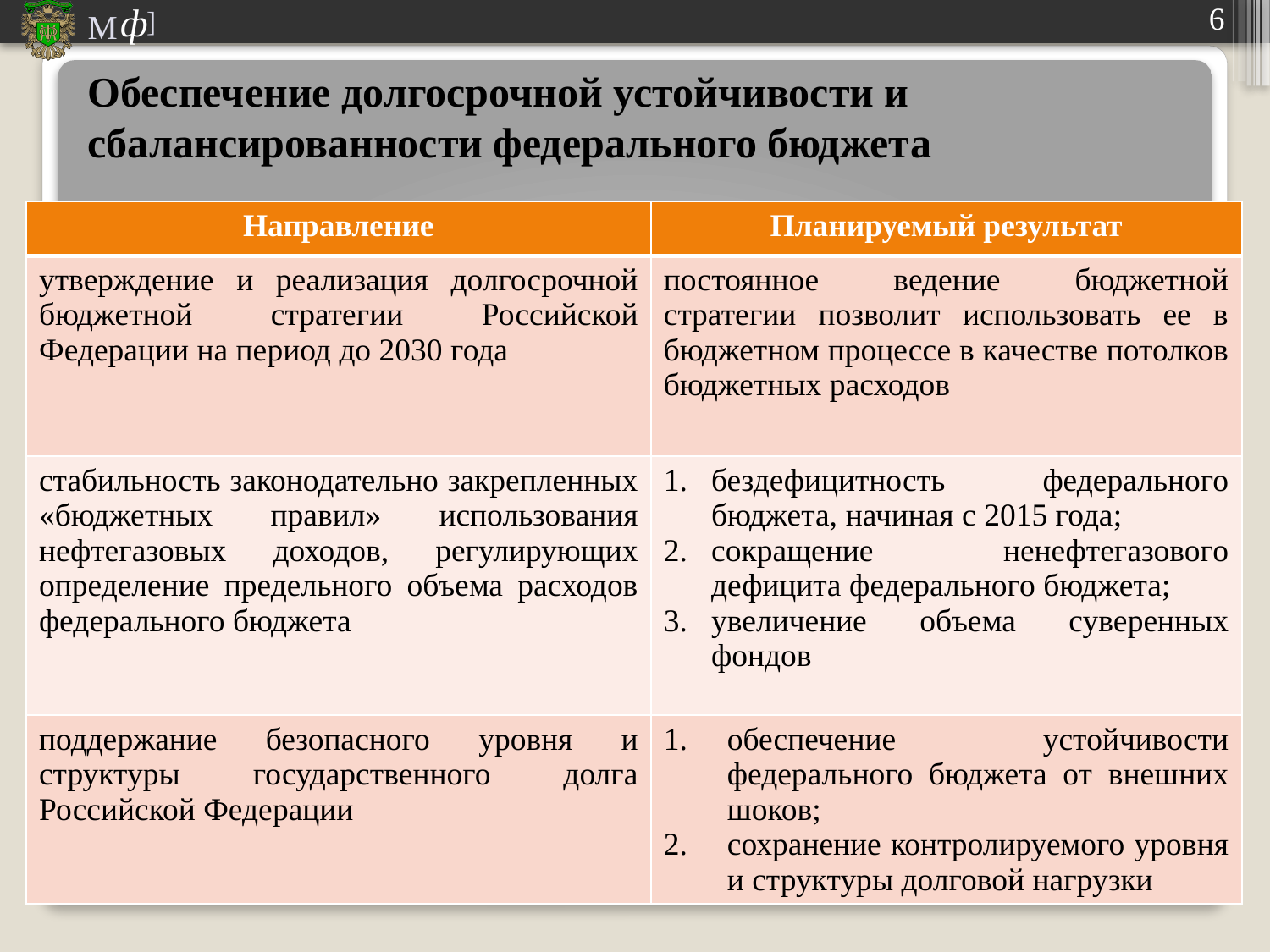

# Обеспечение долгосрочной устойчивости и сбалансированности федерального бюджета
| Направление | Планируемый результат |
| --- | --- |
| утверждение и реализация долгосрочной бюджетной стратегии Российской Федерации на период до 2030 года | постоянное ведение бюджетной стратегии позволит использовать ее в бюджетном процессе в качестве потолков бюджетных расходов |
| стабильность законодательно закрепленных «бюджетных правил» использования нефтегазовых доходов, регулирующих определение предельного объема расходов федерального бюджета | бездефицитность федерального бюджета, начиная с 2015 года; сокращение ненефтегазового дефицита федерального бюджета; увеличение объема суверенных фондов |
| поддержание безопасного уровня и структуры государственного долга Российской Федерации | обеспечение устойчивости федерального бюджета от внешних шоков; сохранение контролируемого уровня и структуры долговой нагрузки |